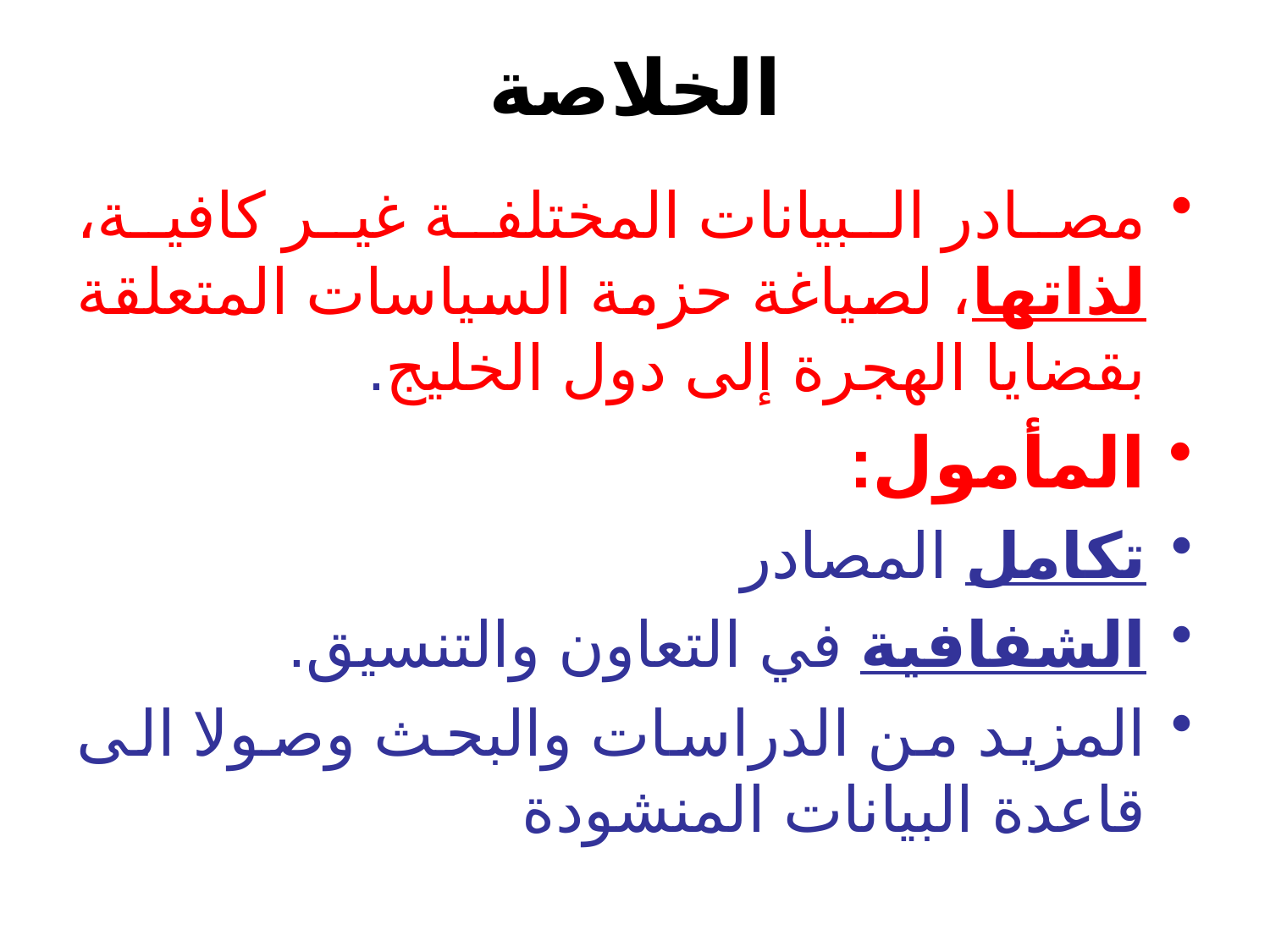

# الخلاصة
مصادر البيانات المختلفة غير كافية، لذاتها، لصياغة حزمة السياسات المتعلقة بقضايا الهجرة إلى دول الخليج.
المأمول:
تكامل المصادر
الشفافية في التعاون والتنسيق.
المزيد من الدراسات والبحث وصولا الى قاعدة البيانات المنشودة